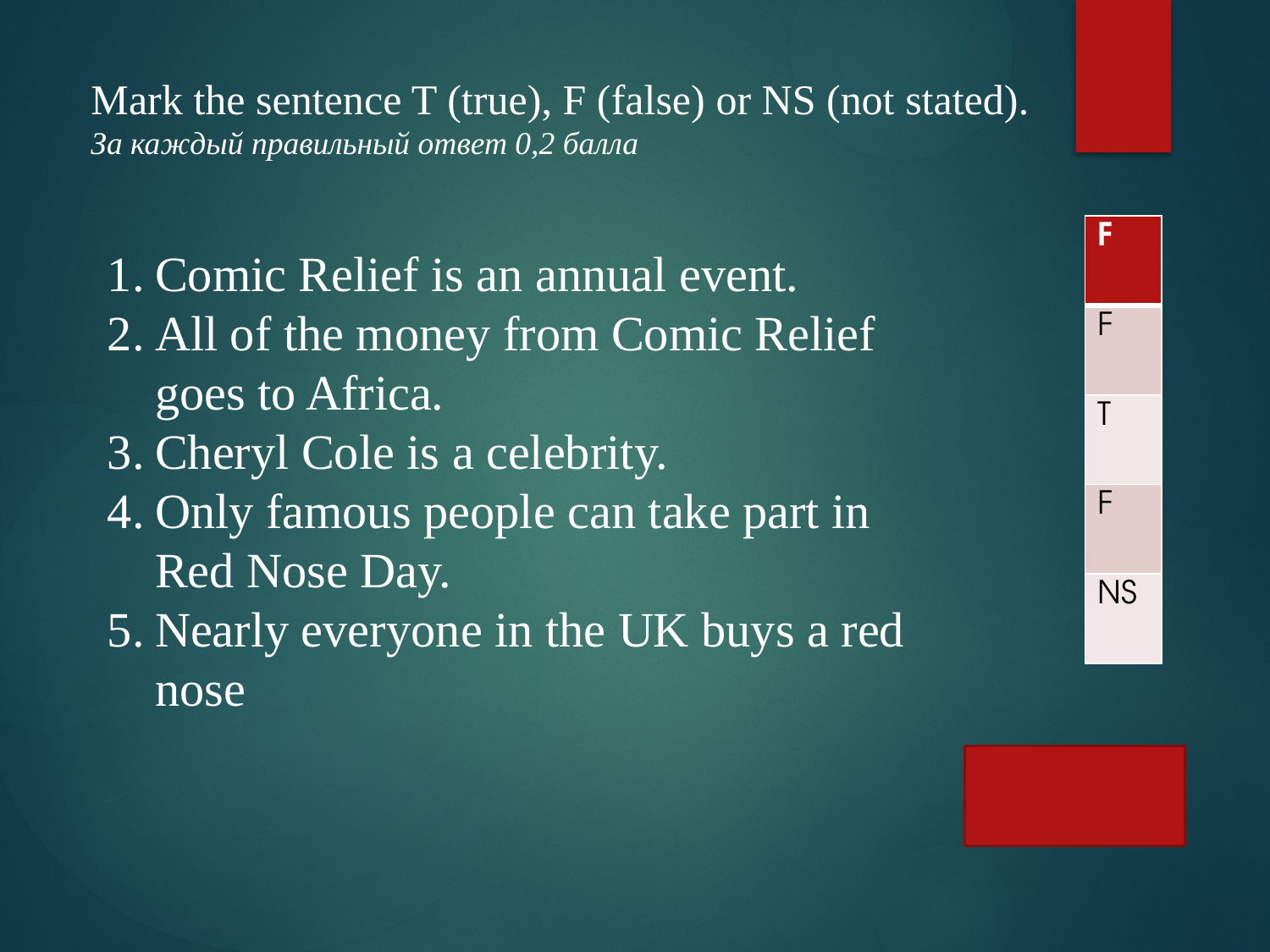

Mark the sentence T (true), F (false) or NS (not stated).
За каждый правильный ответ 0,2 балла
| F |
| --- |
| F |
| T |
| F |
| NS |
Comic Relief is an annual event.
All of the money from Comic Relief goes to Africa.
Cheryl Cole is a celebrity.
Only famous people can take part in Red Nose Day.
Nearly everyone in the UK buys a red nose